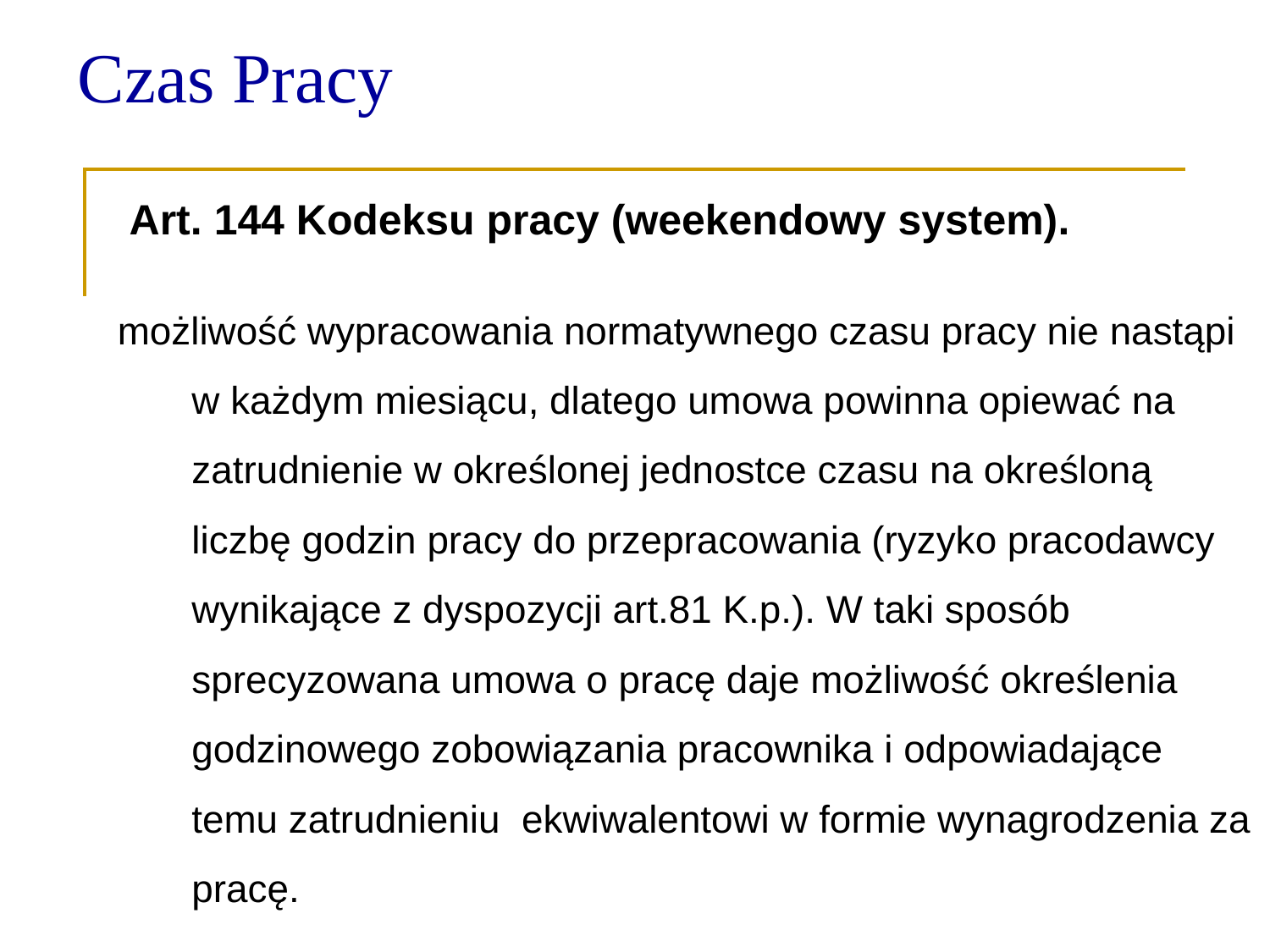

Czas Pracy
 Art. 144 Kodeksu pracy (weekendowy system).
możliwość wypracowania normatywnego czasu pracy nie nastąpi w każdym miesiącu, dlatego umowa powinna opiewać na zatrudnienie w określonej jednostce czasu na określoną liczbę godzin pracy do przepracowania (ryzyko pracodawcy wynikające z dyspozycji art.81 K.p.). W taki sposób sprecyzowana umowa o pracę daje możliwość określenia godzinowego zobowiązania pracownika i odpowiadające temu zatrudnieniu  ekwiwalentowi w formie wynagrodzenia za pracę.